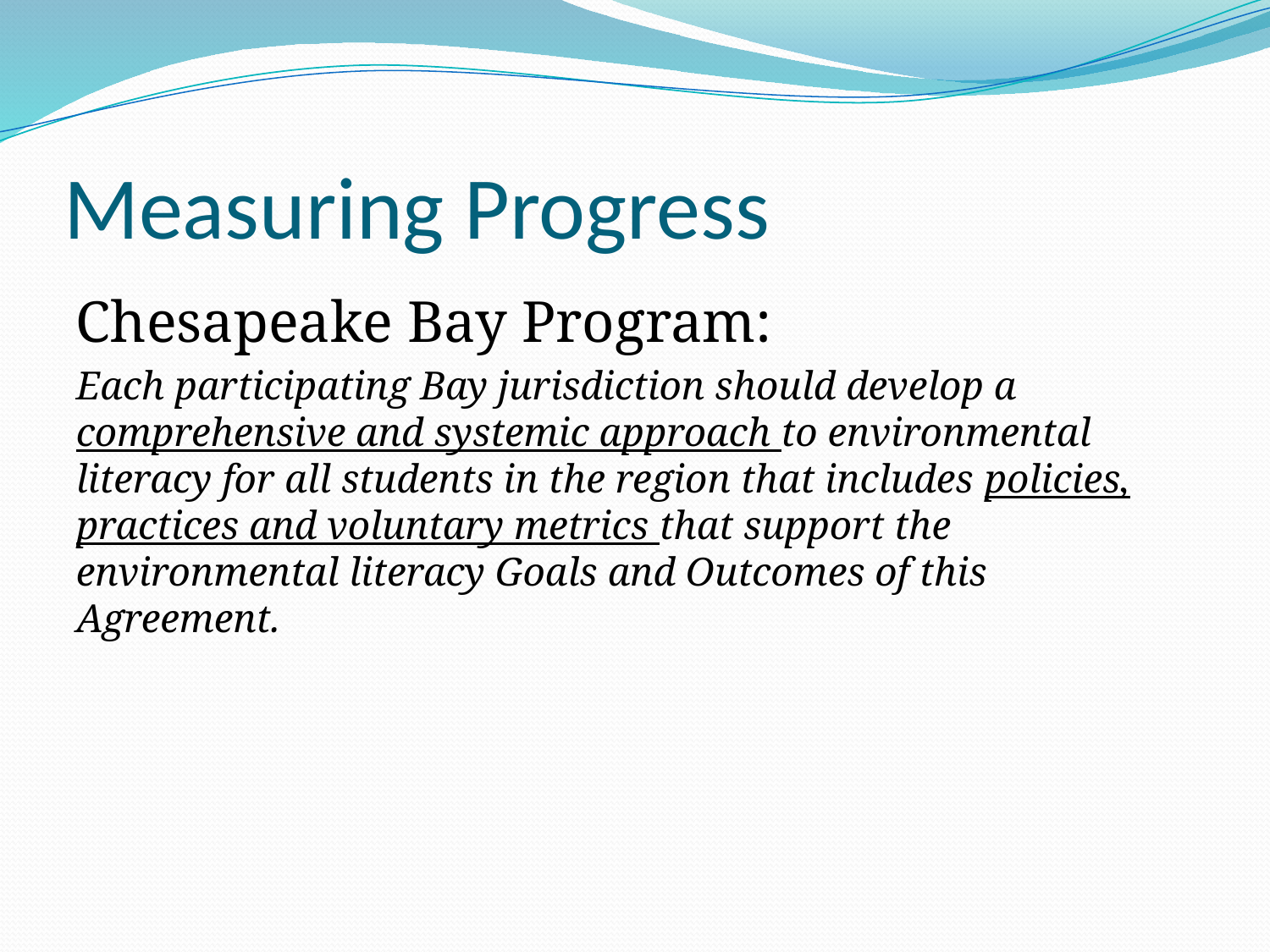

# Measuring Progress
Chesapeake Bay Program:
Each participating Bay jurisdiction should develop a comprehensive and systemic approach to environmental literacy for all students in the region that includes policies, practices and voluntary metrics that support the environmental literacy Goals and Outcomes of this Agreement.